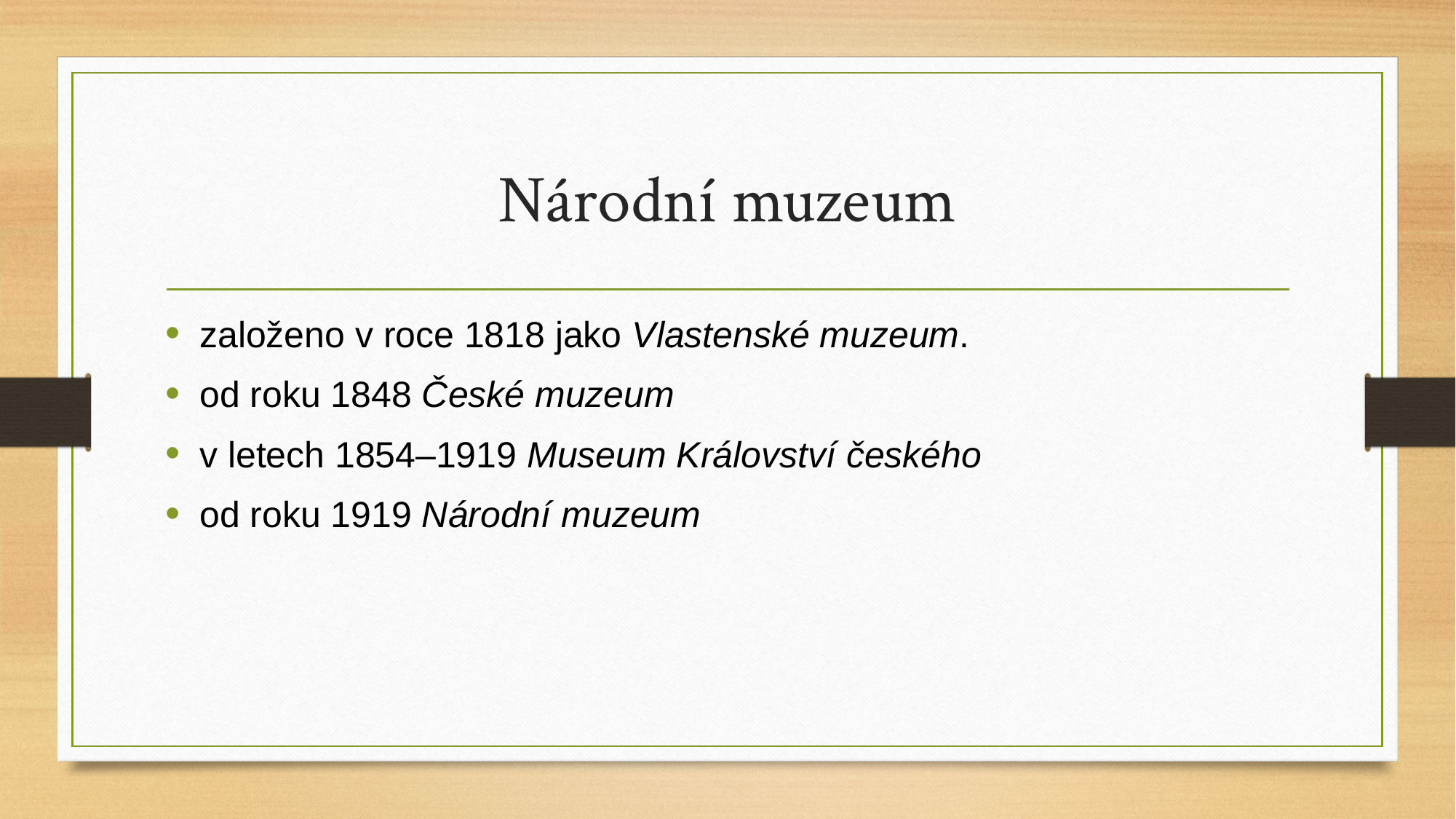

# Národní muzeum
založeno v roce 1818 jako Vlastenské muzeum.
od roku 1848 České muzeum
v letech 1854–1919 Museum Království českého
od roku 1919 Národní muzeum